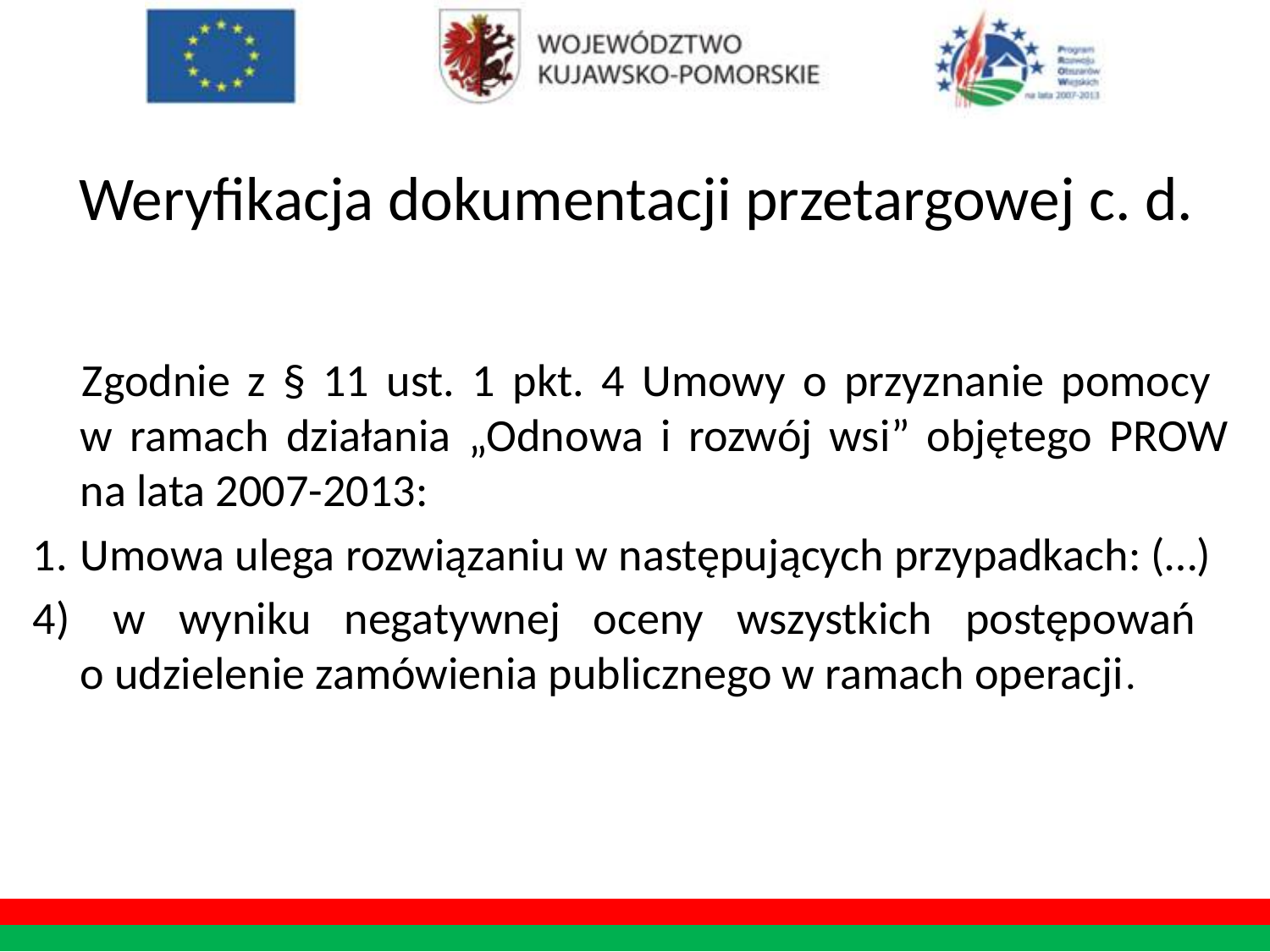

# Weryfikacja dokumentacji przetargowej c. d.

Zgodnie z § 11 ust. 1 pkt. 4 Umowy o przyznanie pomocy
w ramach działania „Odnowa i rozwój wsi” objętego PROW na lata 2007-2013:
Umowa ulega rozwiązaniu w następujących przypadkach: (…)
 w wyniku negatywnej oceny wszystkich postępowań
o udzielenie zamówienia publicznego w ramach operacji.